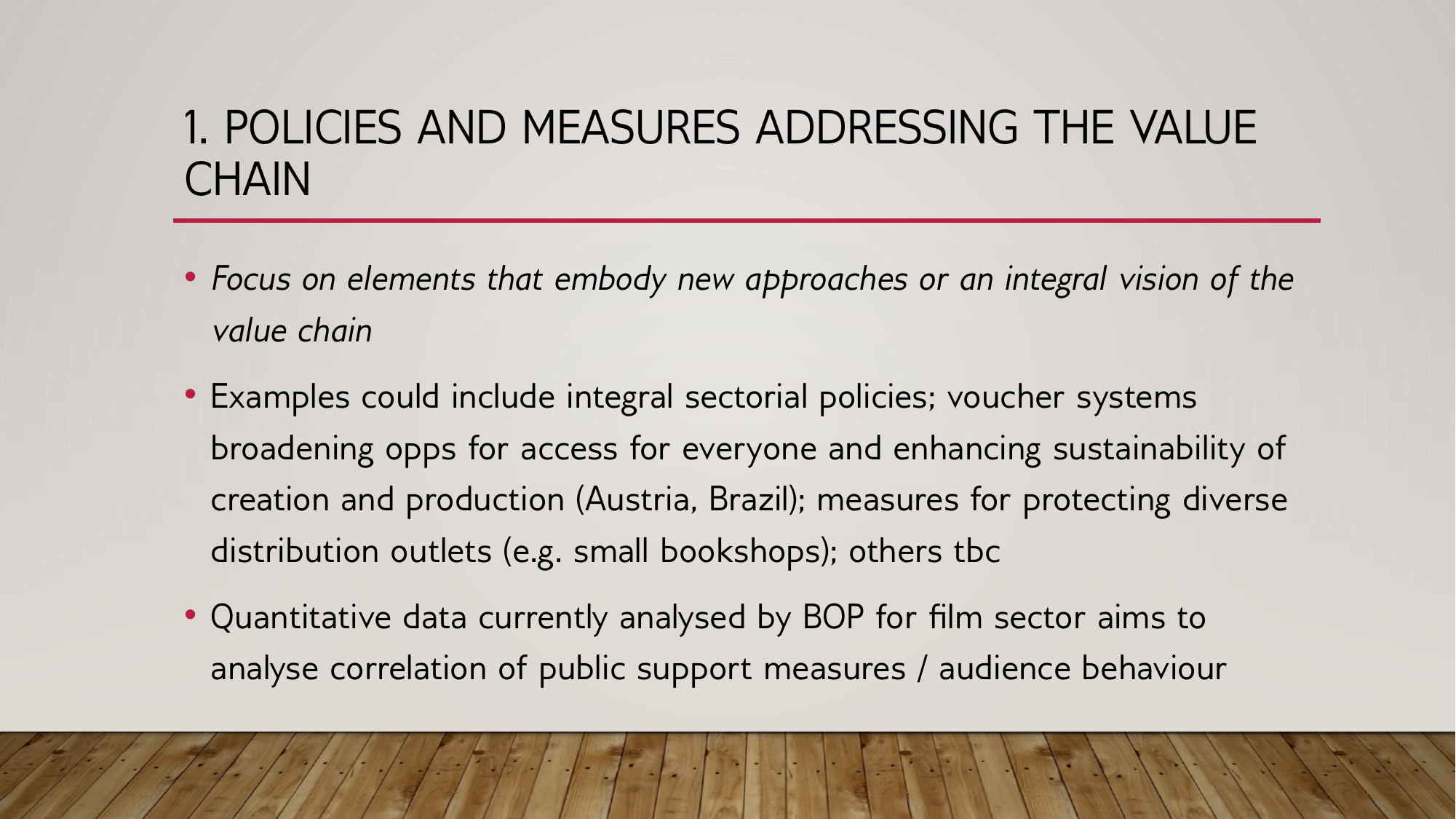

# 1. Policies and measures addressing the value chain
Focus on elements that embody new approaches or an integral vision of the value chain
Examples could include integral sectorial policies; voucher systems broadening opps for access for everyone and enhancing sustainability of creation and production (Austria, Brazil); measures for protecting diverse distribution outlets (e.g. small bookshops); others tbc
Quantitative data currently analysed by BOP for film sector aims to analyse correlation of public support measures / audience behaviour